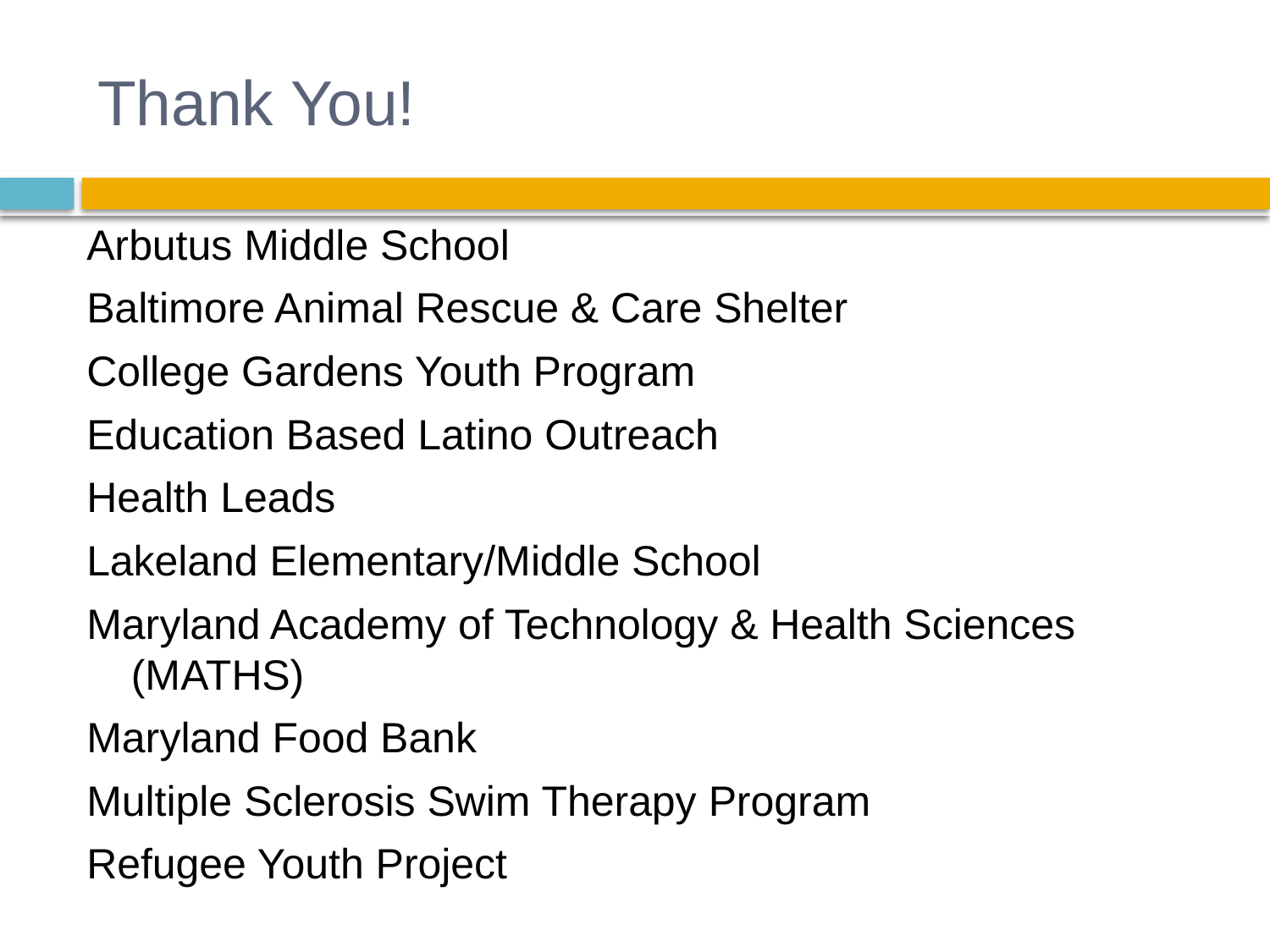

# Thank You!
Arbutus Middle School
Baltimore Animal Rescue & Care Shelter
College Gardens Youth Program
Education Based Latino Outreach
Health Leads
Lakeland Elementary/Middle School
Maryland Academy of Technology & Health Sciences (MATHS)
Maryland Food Bank
Multiple Sclerosis Swim Therapy Program
Refugee Youth Project